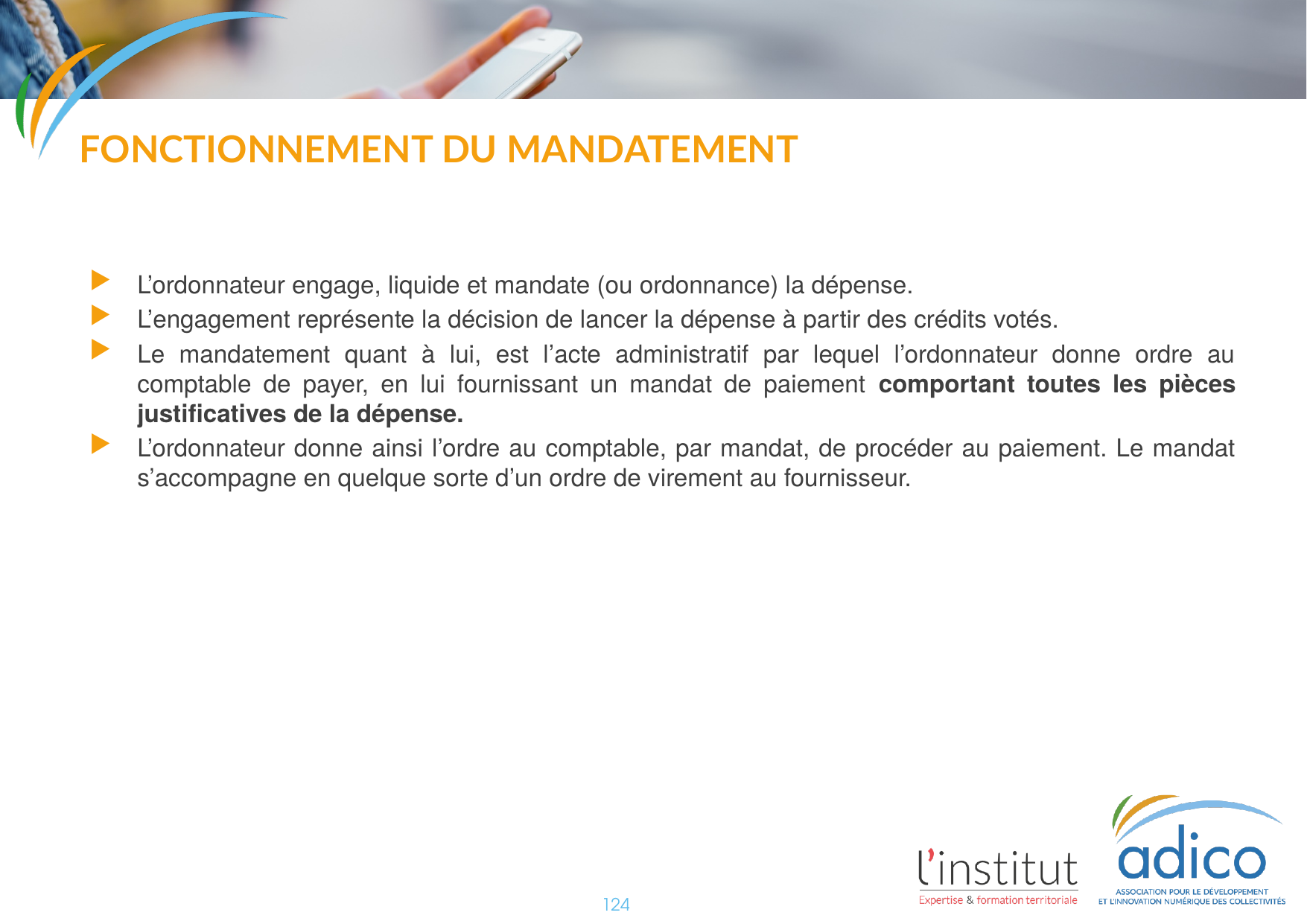

# Fonctionnement du mandatement
L’ordonnateur engage, liquide et mandate (ou ordonnance) la dépense.
L’engagement représente la décision de lancer la dépense à partir des crédits votés.
Le mandatement quant à lui, est l’acte administratif par lequel l’ordonnateur donne ordre au comptable de payer, en lui fournissant un mandat de paiement comportant toutes les pièces justificatives de la dépense.
L’ordonnateur donne ainsi l’ordre au comptable, par mandat, de procéder au paiement. Le mandat s’accompagne en quelque sorte d’un ordre de virement au fournisseur.